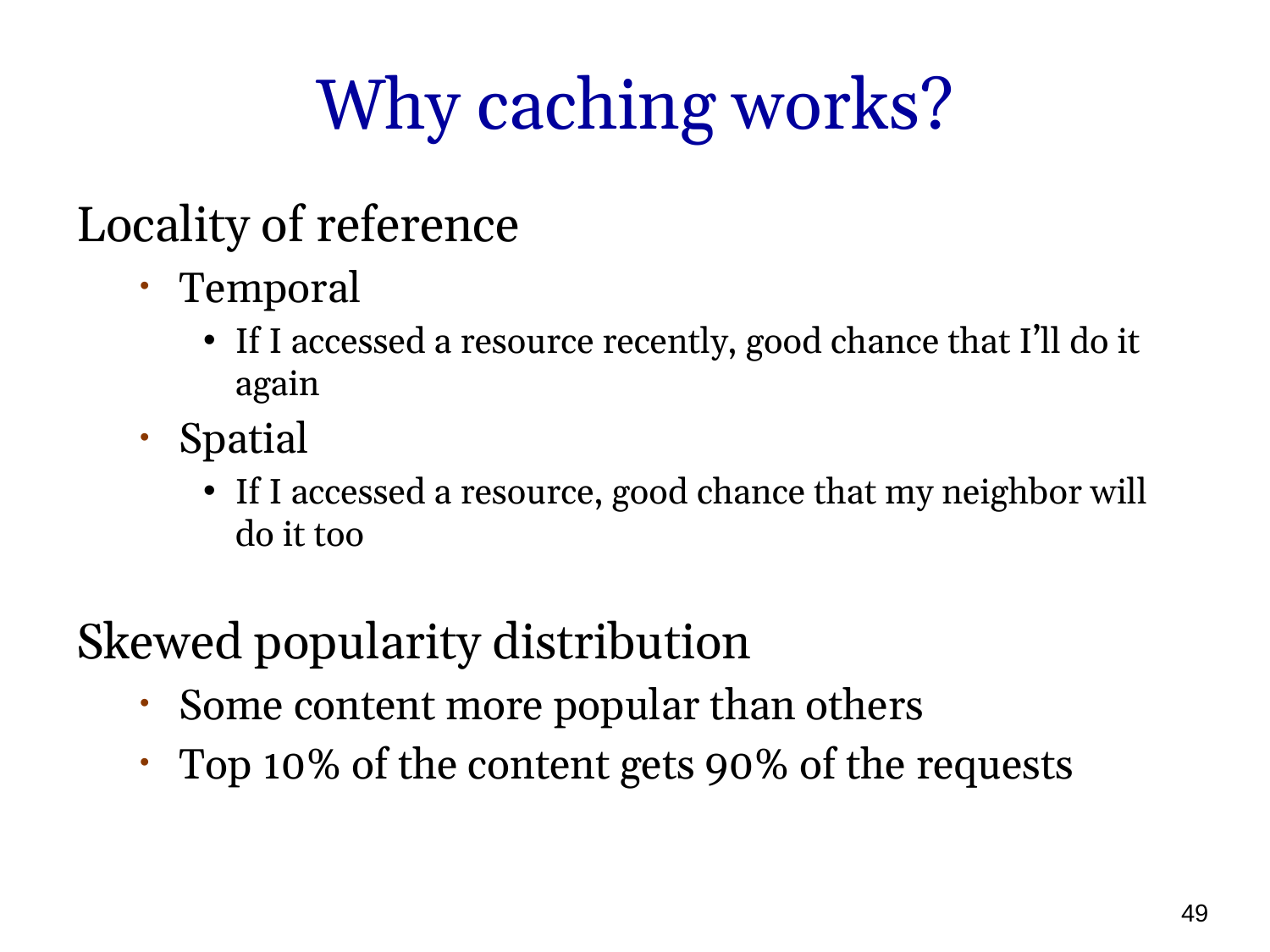

# Why caching works?
Locality of reference
Temporal
If I accessed a resource recently, good chance that I’ll do it again
Spatial
If I accessed a resource, good chance that my neighbor will do it too

Skewed popularity distribution
Some content more popular than others
Top 10% of the content gets 90% of the requests
49